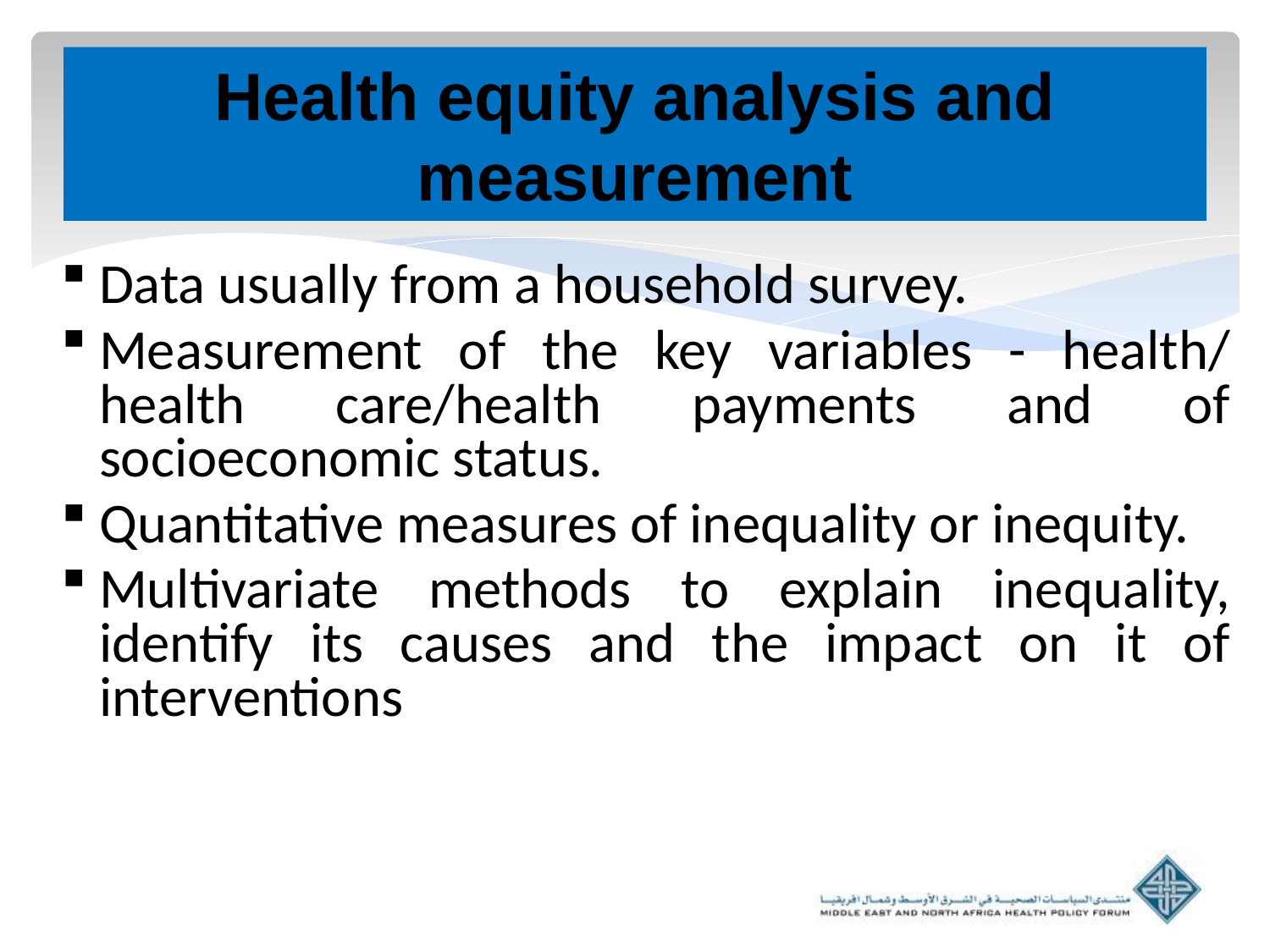

# Health equity analysis and measurement
Data usually from a household survey.
Measurement of the key variables - health/ health care/health payments and of socioeconomic status.
Quantitative measures of inequality or inequity.
Multivariate methods to explain inequality, identify its causes and the impact on it of interventions